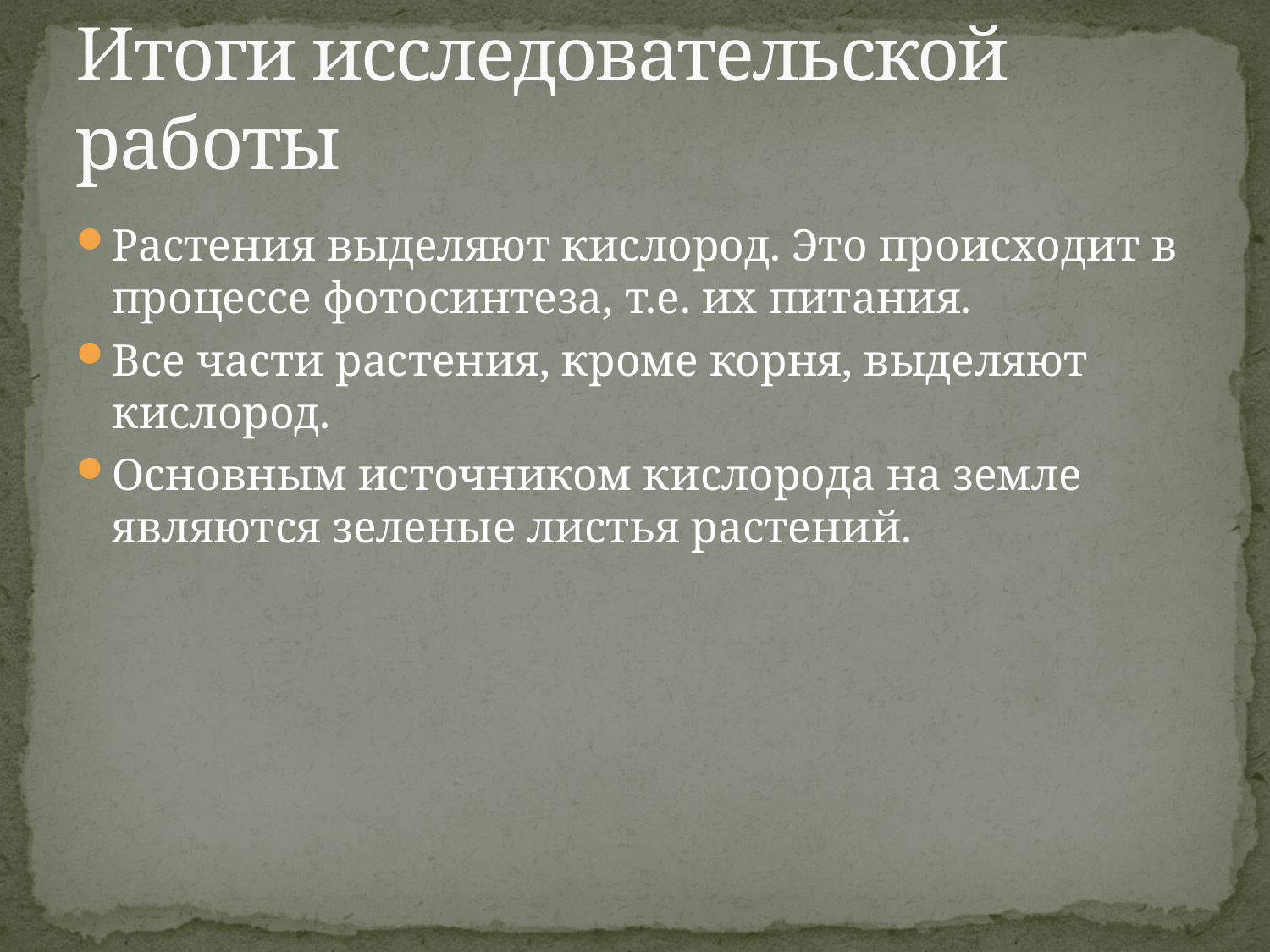

# Итоги исследовательской работы
Растения выделяют кислород. Это происходит в процессе фотосинтеза, т.е. их питания.
Все части растения, кроме корня, выделяют кислород.
Основным источником кислорода на земле являются зеленые листья растений.